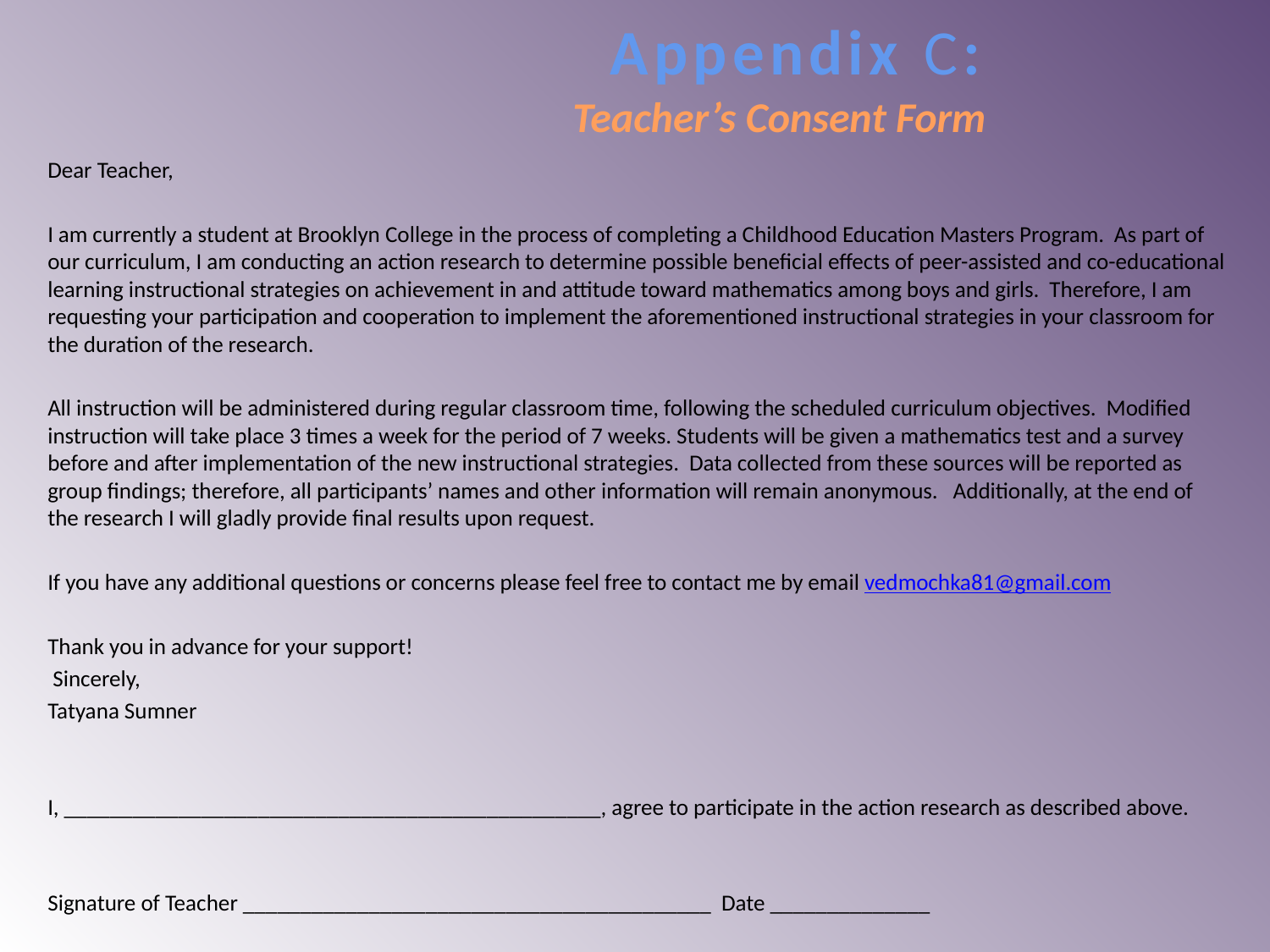

Appendix C:
Teacher’s Consent Form
Dear Teacher,

I am currently a student at Brooklyn College in the process of completing a Childhood Education Masters Program.  As part of our curriculum, I am conducting an action research to determine possible beneficial effects of peer-assisted and co-educational learning instructional strategies on achievement in and attitude toward mathematics among boys and girls.  Therefore, I am requesting your participation and cooperation to implement the aforementioned instructional strategies in your classroom for the duration of the research.

All instruction will be administered during regular classroom time, following the scheduled curriculum objectives.  Modified instruction will take place 3 times a week for the period of 7 weeks. Students will be given a mathematics test and a survey before and after implementation of the new instructional strategies.  Data collected from these sources will be reported as group findings; therefore, all participants’ names and other information will remain anonymous.   Additionally, at the end of the research I will gladly provide final results upon request.

If you have any additional questions or concerns please feel free to contact me by email vedmochka81@gmail.com

Thank you in advance for your support!
 Sincerely,
Tatyana Sumner

I, _______________________________________________, agree to participate in the action research as described above.

Signature of Teacher _________________________________________  Date ______________